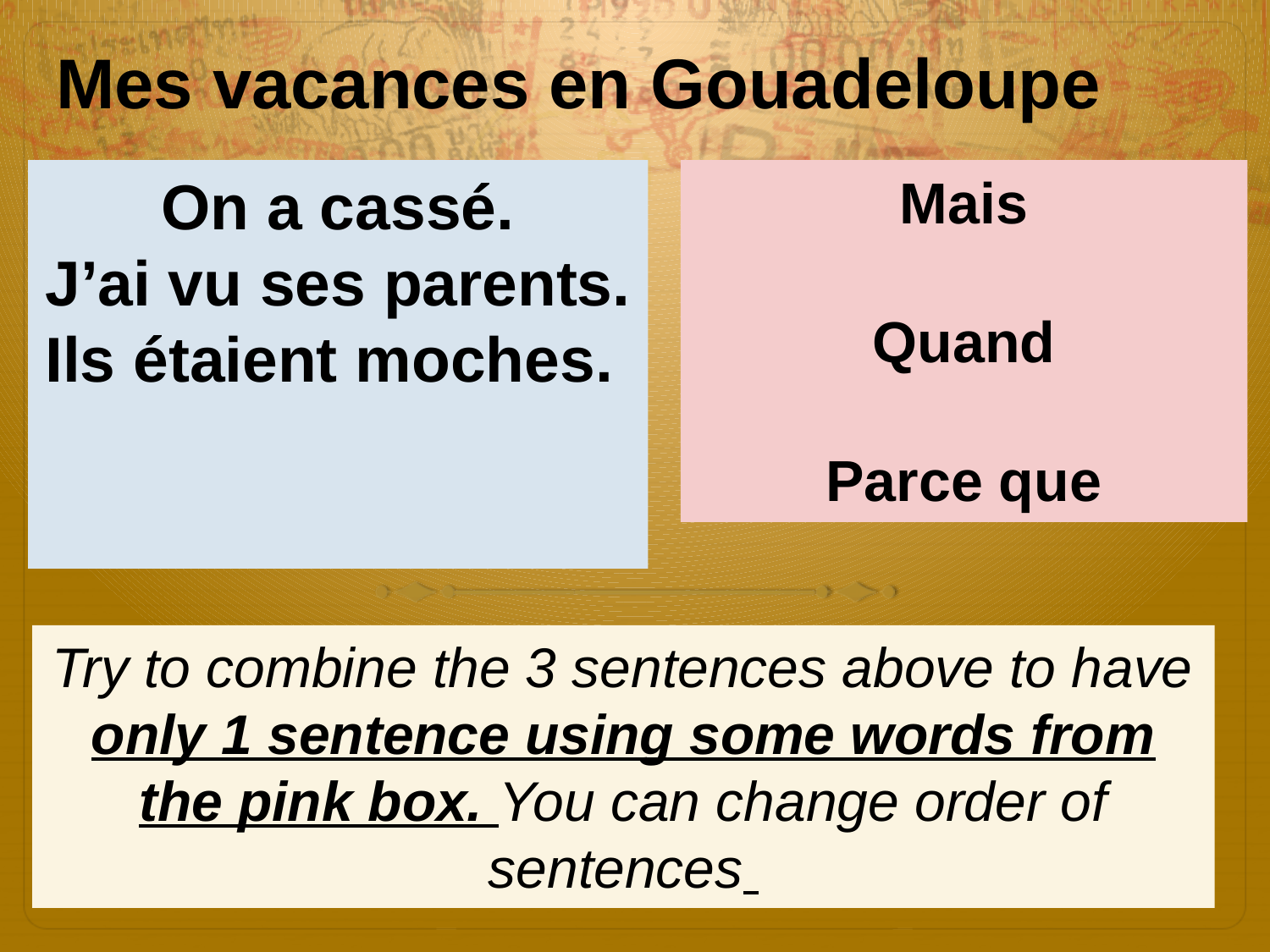

# Mes vacances en Gouadeloupe
On a cassé.
J’ai vu ses parents. Ils étaient moches.
Mais

Quand

Parce que

Try to combine the 3 sentences above to have only 1 sentence using some words from the pink box. You can change order of sentences